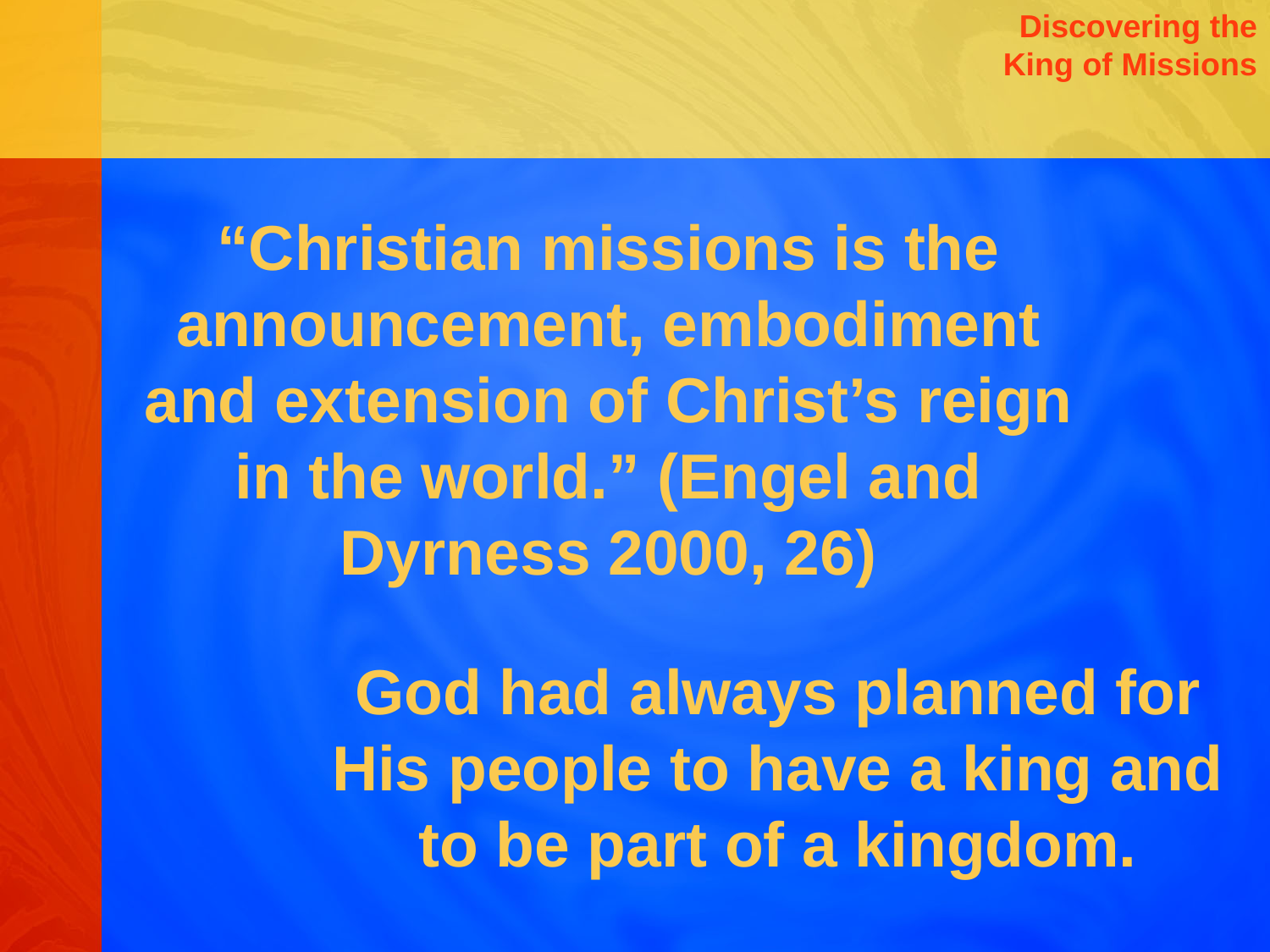

Discovering the King of Missions
“Christian missions is the announcement, embodiment and extension of Christ’s reign in the world.” (Engel and Dyrness 2000, 26)
God had always planned for His people to have a king and to be part of a kingdom.